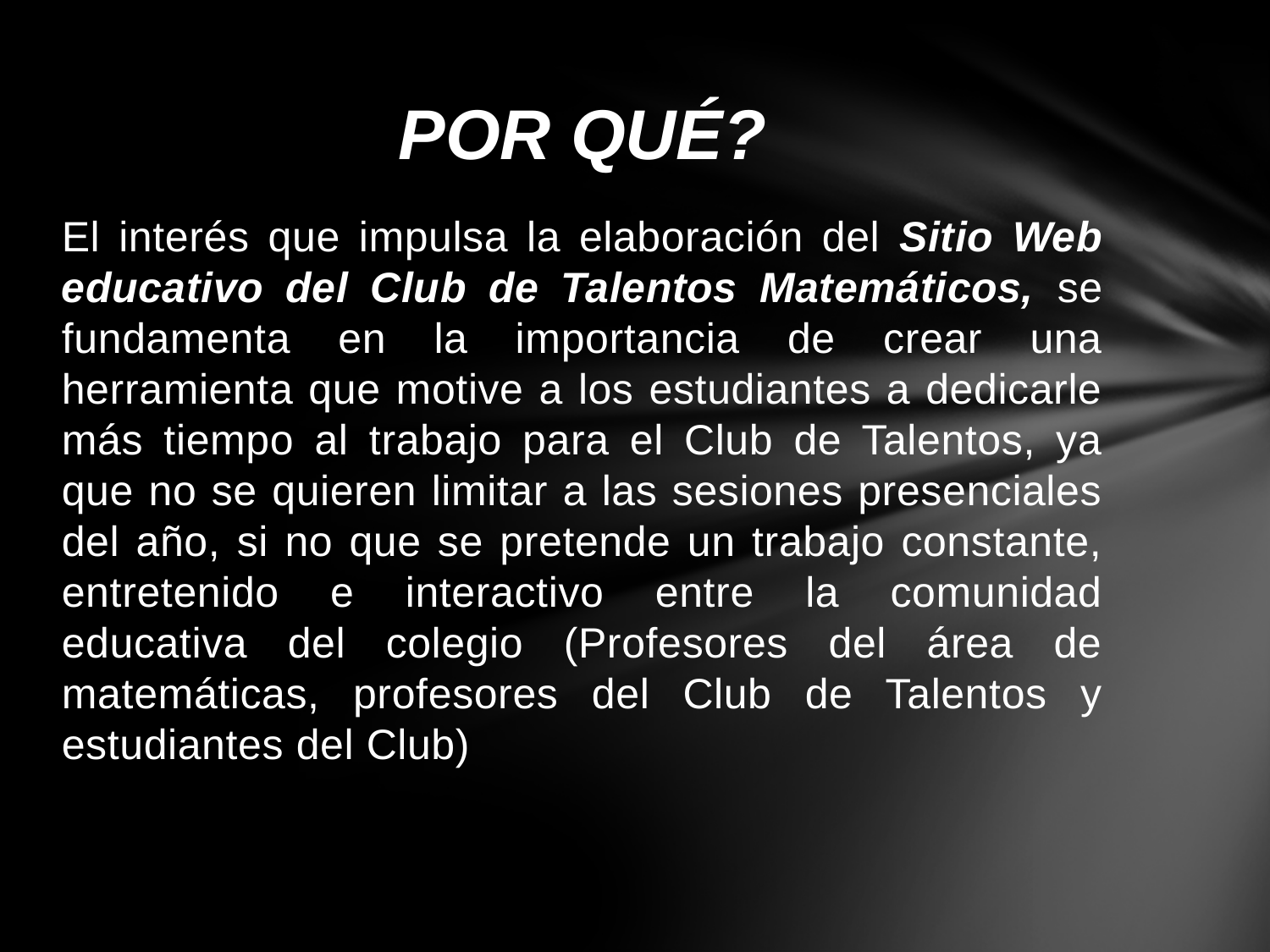

# POR QUÉ?
El interés que impulsa la elaboración del Sitio Web educativo del Club de Talentos Matemáticos, se fundamenta en la importancia de crear una herramienta que motive a los estudiantes a dedicarle más tiempo al trabajo para el Club de Talentos, ya que no se quieren limitar a las sesiones presenciales del año, si no que se pretende un trabajo constante, entretenido e interactivo entre la comunidad educativa del colegio (Profesores del área de matemáticas, profesores del Club de Talentos y estudiantes del Club)